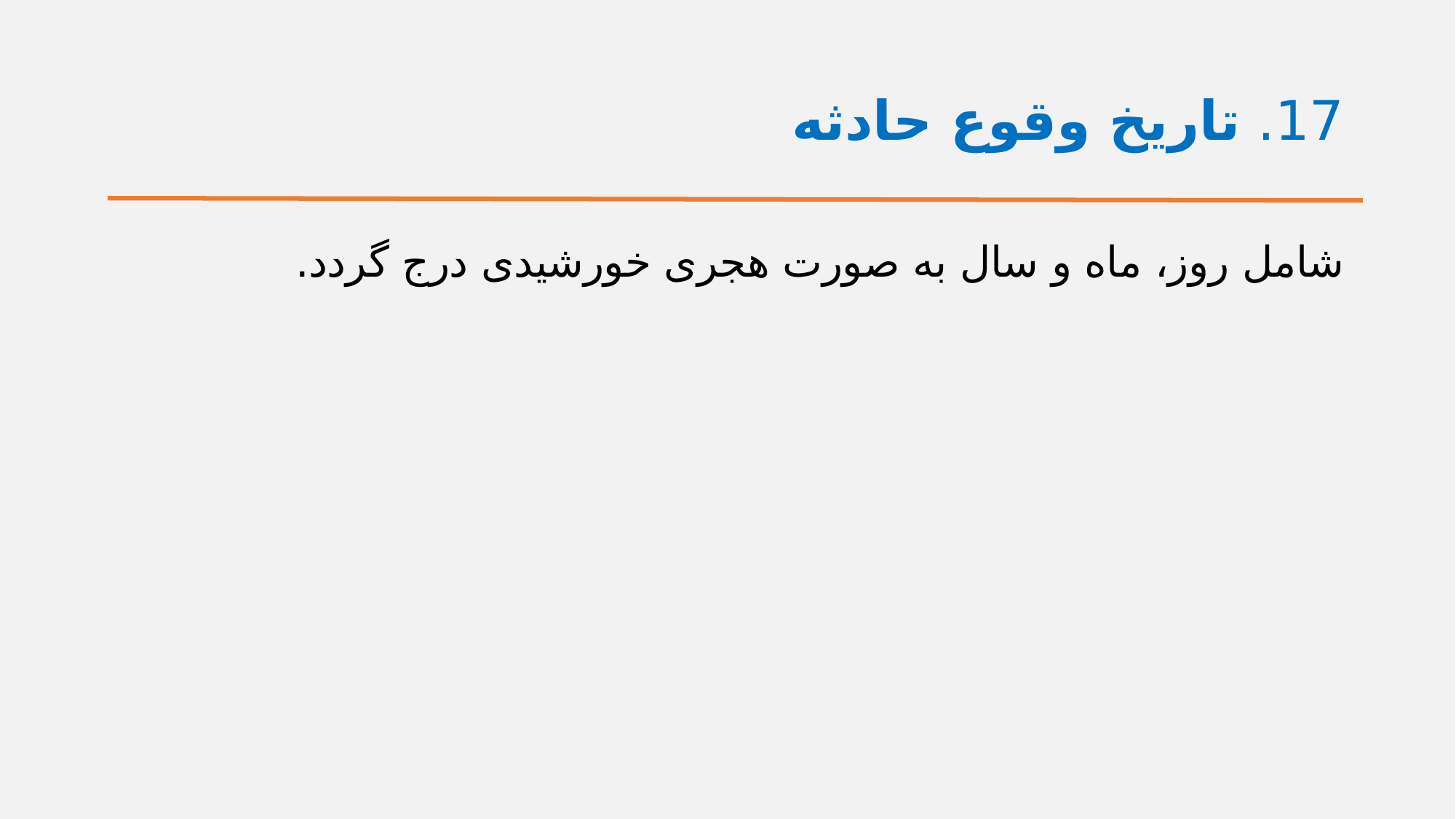

# 17. تاریخ وقوع حادثه
شامل روز، ماه و سال به صورت هجری خورشیدی درج گردد.